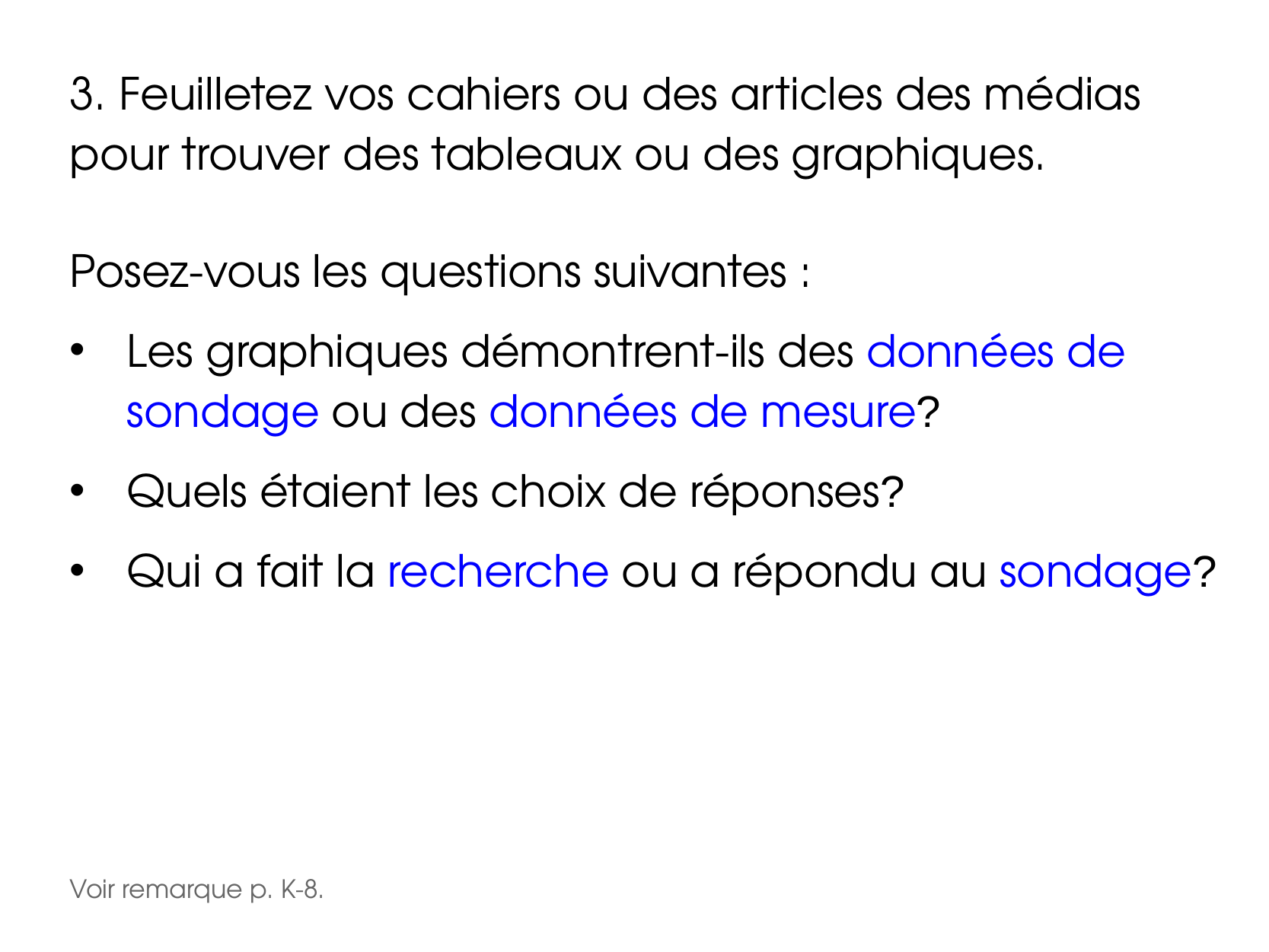

3. Feuilletez vos cahiers ou des articles des médias pour trouver des tableaux ou des graphiques.
Posez-vous les questions suivantes :
Les graphiques démontrent-ils des données de sondage ou des données de mesure?
Quels étaient les choix de réponses?
Qui a fait la recherche ou a répondu au sondage?
Voir remarque p. K-8.